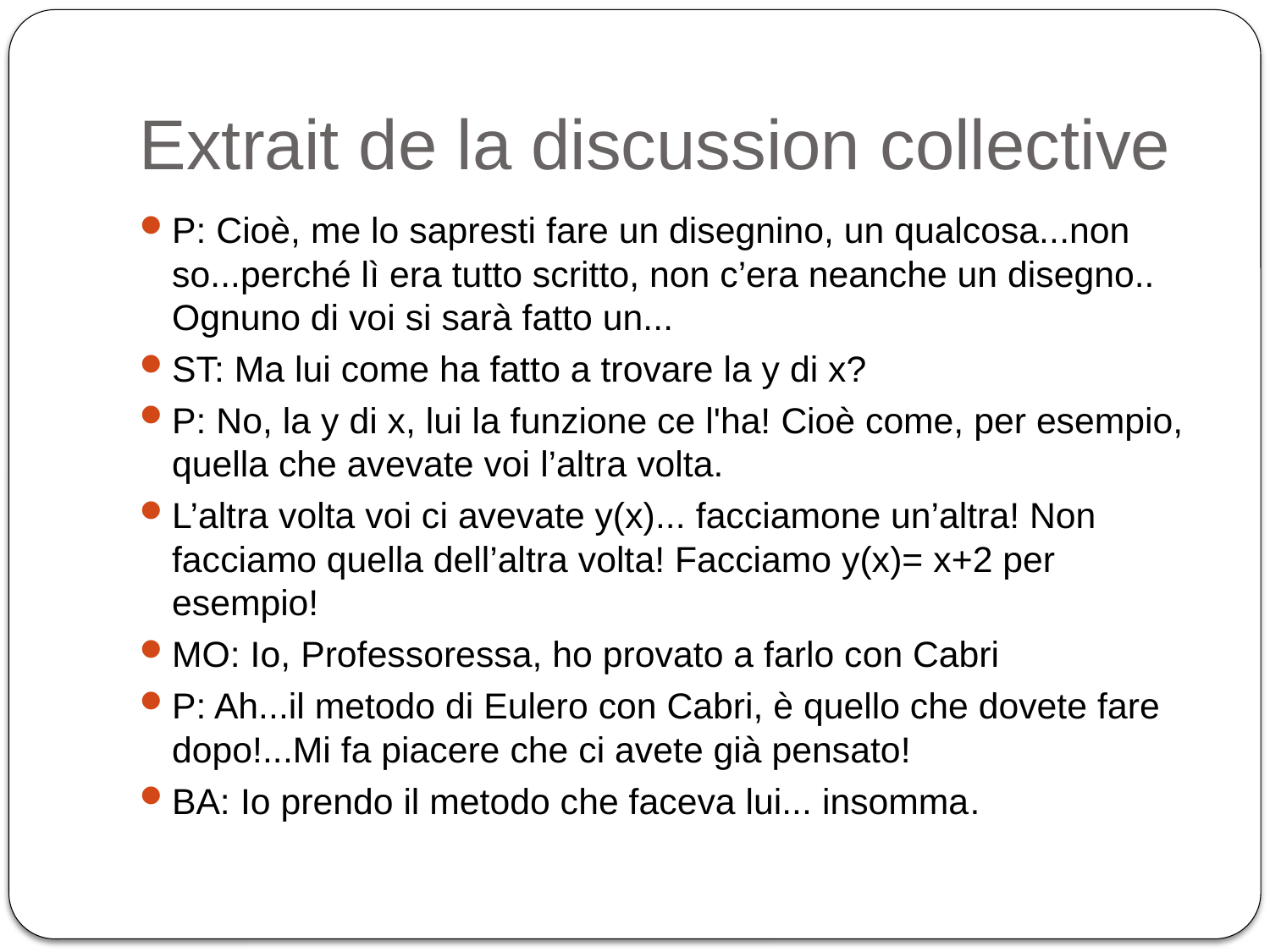

# Extrait de la discussion collective
P: Cioè, me lo sapresti fare un disegnino, un qualcosa...non so...perché lì era tutto scritto, non c’era neanche un disegno.. Ognuno di voi si sarà fatto un...
ST: Ma lui come ha fatto a trovare la y di x?
P: No, la y di x, lui la funzione ce l'ha! Cioè come, per esempio, quella che avevate voi l’altra volta.
L’altra volta voi ci avevate y(x)... facciamone un’altra! Non facciamo quella dell’altra volta! Facciamo y(x)= x+2 per esempio!
MO: Io, Professoressa, ho provato a farlo con Cabri
P: Ah...il metodo di Eulero con Cabri, è quello che dovete fare dopo!...Mi fa piacere che ci avete già pensato!
BA: Io prendo il metodo che faceva lui... insomma.